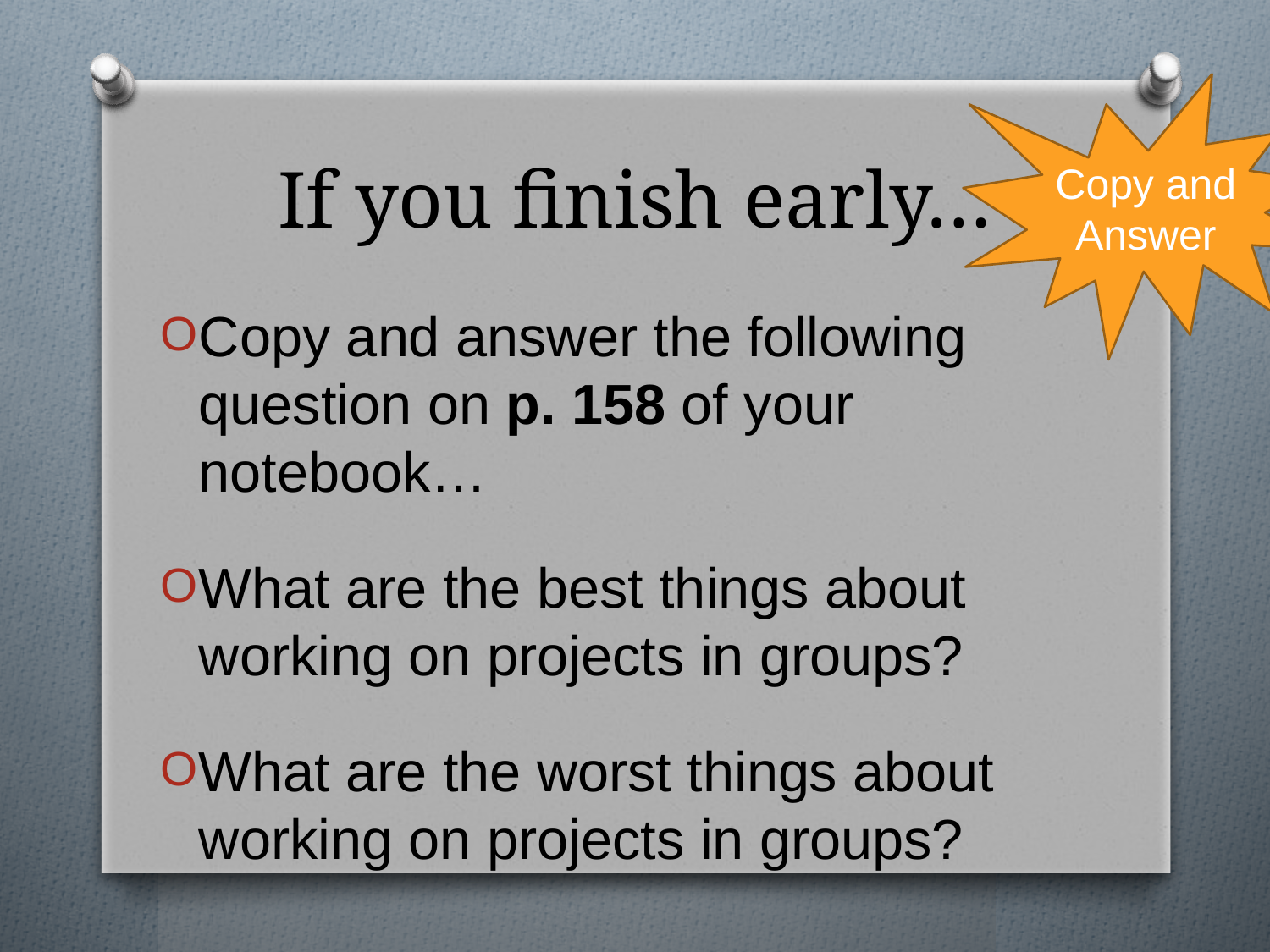

Copy and Answer
# If you finish early…
Copy and answer the following question on p. 158 of your notebook…

What are the best things about working on projects in groups?

What are the worst things about working on projects in groups?